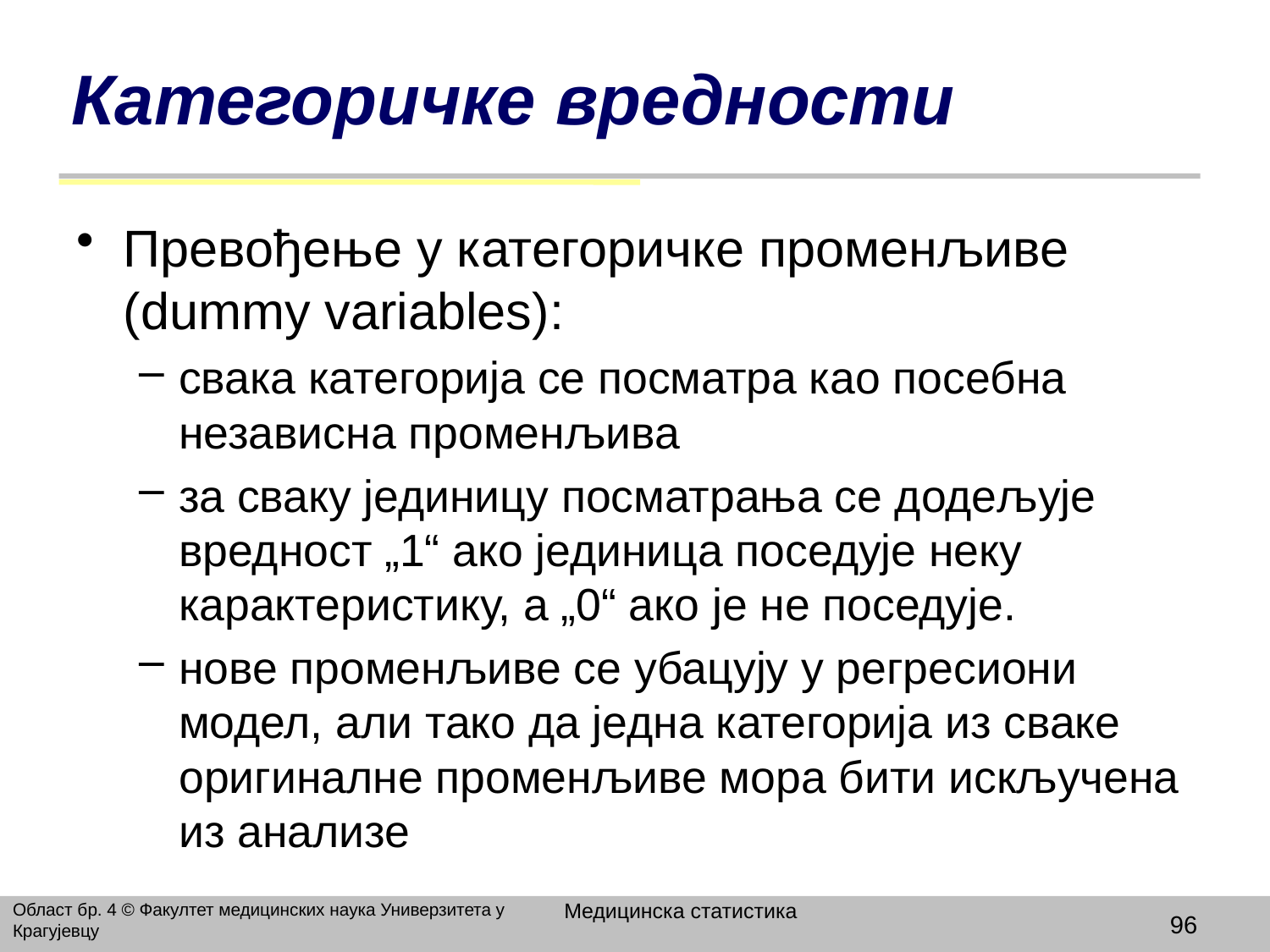

# Категоричке вредности
Превођење у категоричке променљиве (dummy variables):
свака категорија се посматра као посебна независна променљива
за сваку јединицу посматрања се додељује вредност „1“ ако јединица поседује неку карактеристику, а „0“ ако је не поседује.
нове променљиве се убацују у регресиони модел, али тако да једна категорија из сваке оригиналне променљиве мора бити искључена из анализе

Медицинска статистика
Област бр. 4 © Факултет медицинских наука Универзитета у Крагујевцу
96